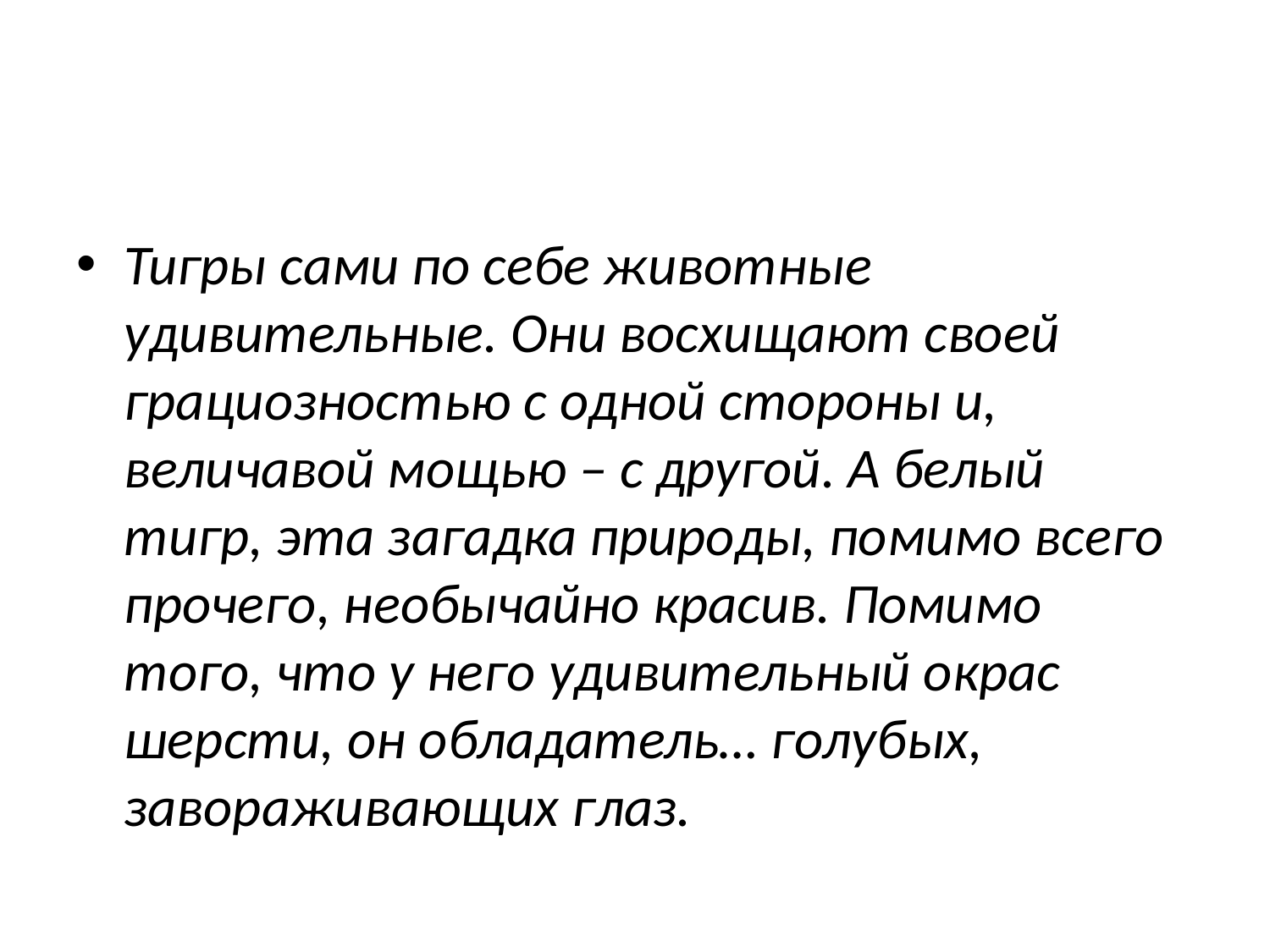

#
Тигры сами по себе животные удивительные. Они восхищают своей грациозностью с одной стороны и, величавой мощью – с другой. А белый тигр, эта загадка природы, помимо всего прочего, необычайно красив. Помимо того, что у него удивительный окрас шерсти, он обладатель… голубых, завораживающих глаз.